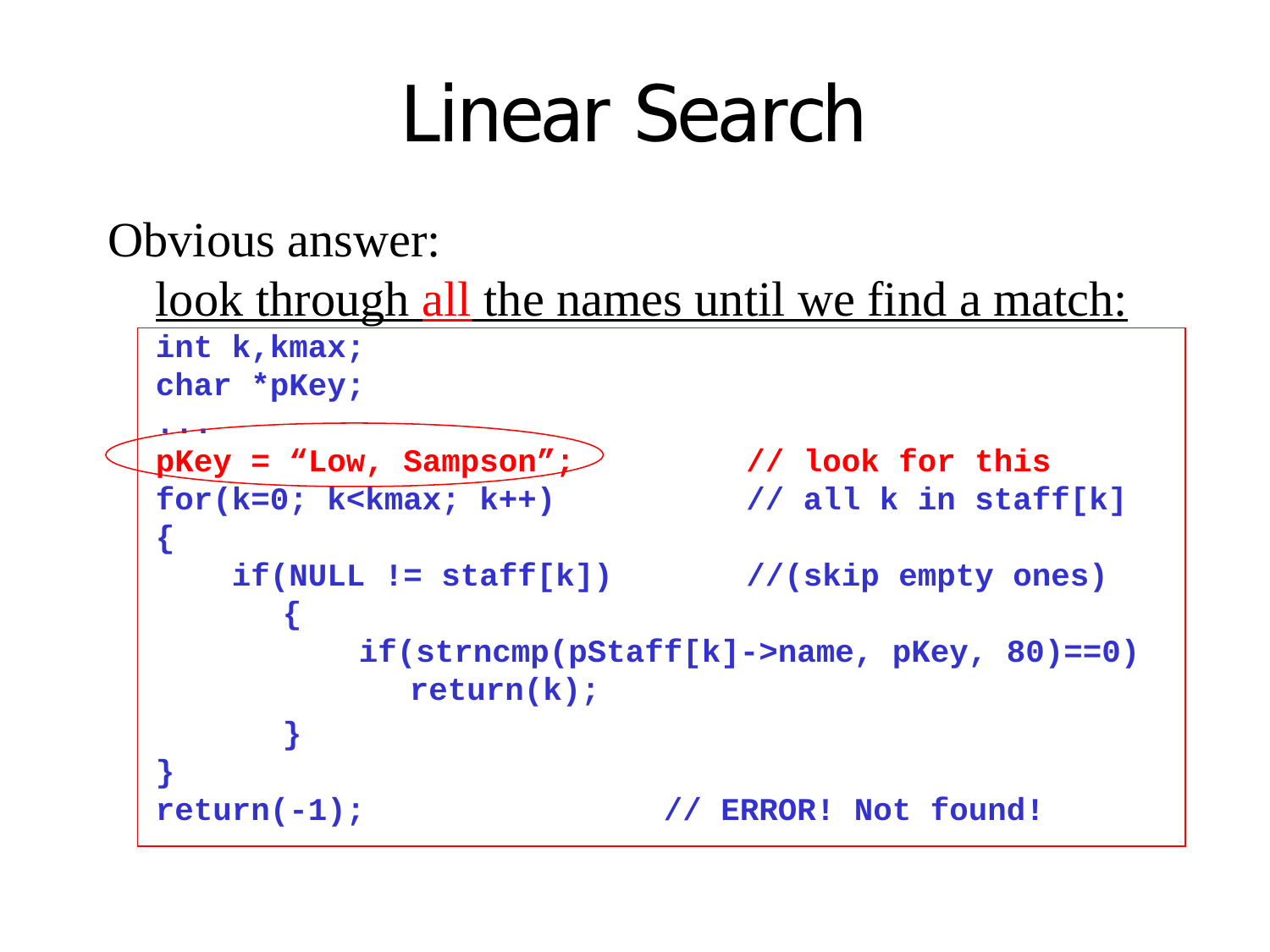

# Linear Search
Obvious answer:
look through all the names until we find a match:
int k,kmax;
char *pKey;
...
pKey = “Low, Sampson”;         // look for this
for(k=0; k<kmax; k++)          // all k in staff[k]
{
    if(NULL != staff[k])       //(skip empty ones)
	{
	    if(strncmp(pStaff[k]->name, pKey, 80)==0)
	    	return(k);
		}
}
return(-1);			// ERROR! Not found!